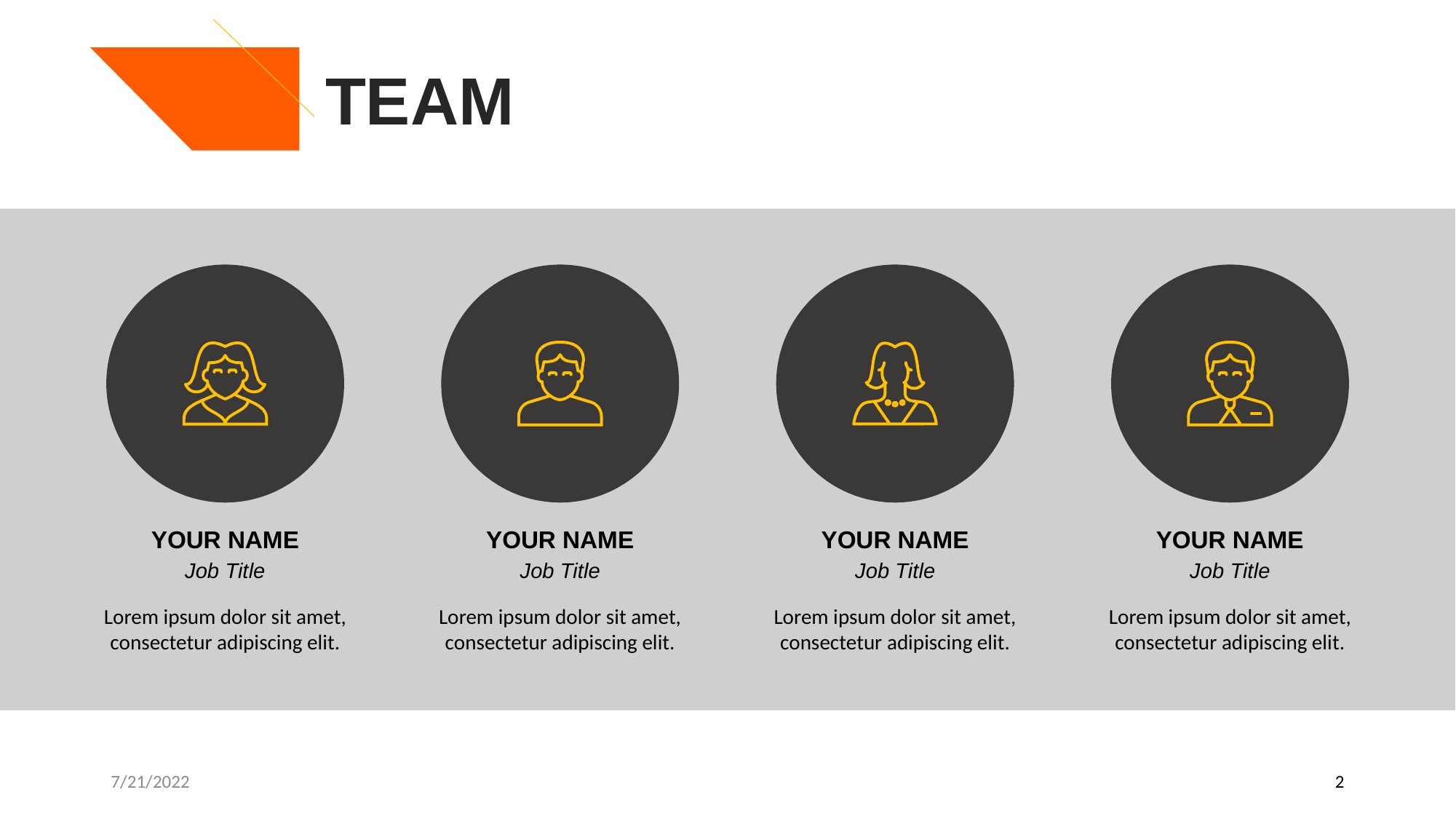

TEAM

YOUR NAME
Job Title
Lorem ipsum dolor sit amet, consectetur adipiscing elit.

YOUR NAME
Job Title
Lorem ipsum dolor sit amet, consectetur adipiscing elit.

YOUR NAME
Job Title
Lorem ipsum dolor sit amet, consectetur adipiscing elit.

YOUR NAME
Job Title
Lorem ipsum dolor sit amet, consectetur adipiscing elit.
7/21/2022
2